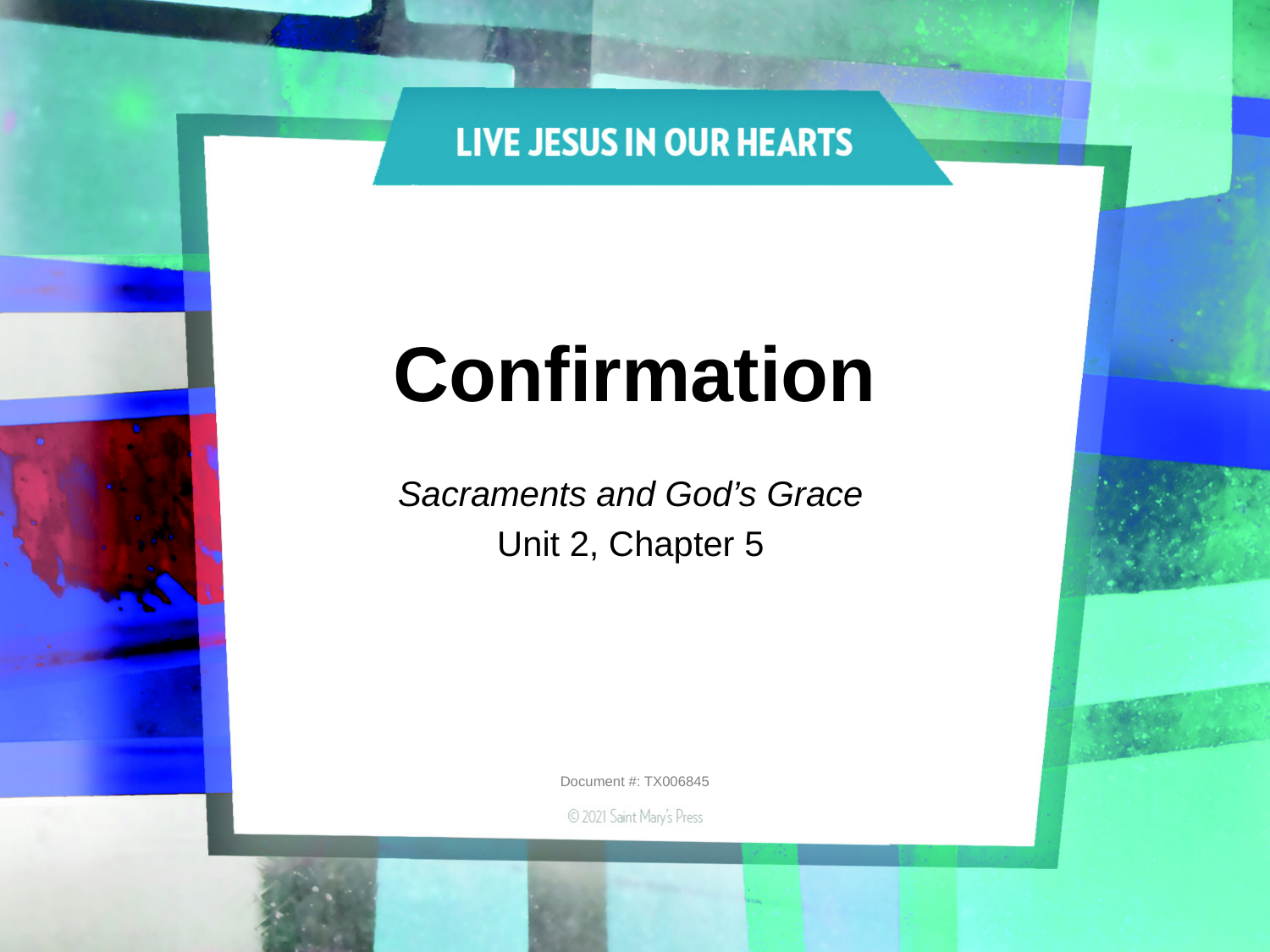

# Confirmation
Sacraments and God’s Grace
Unit 2, Chapter 5
Document #: TX006845